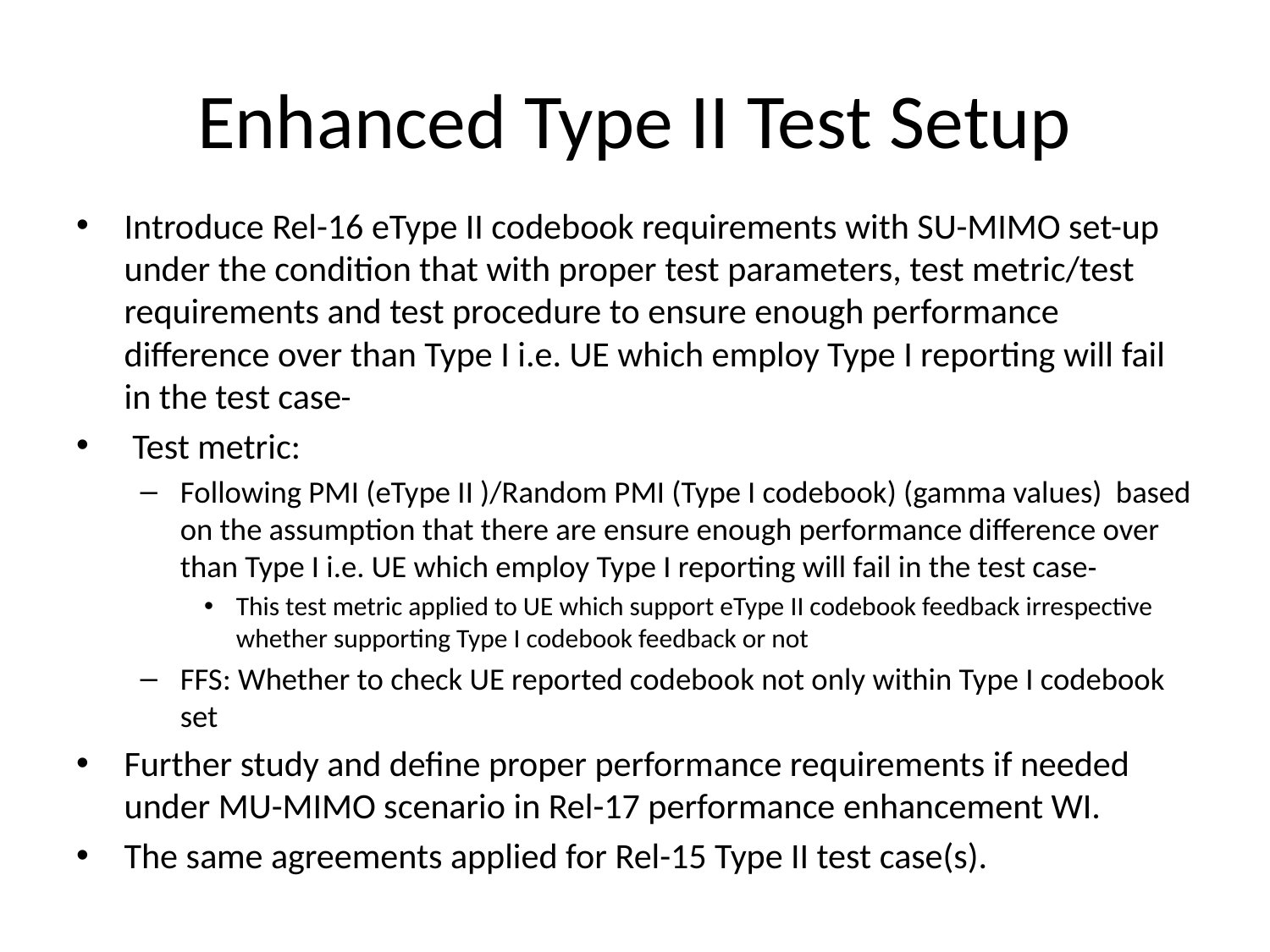

# Enhanced Type II Test Setup
Introduce Rel-16 eType II codebook requirements with SU-MIMO set-up under the condition that with proper test parameters, test metric/test requirements and test procedure to ensure enough performance difference over than Type I i.e. UE which employ Type I reporting will fail in the test case
 Test metric:
Following PMI (eType II )/Random PMI (Type I codebook) (gamma values)  based on the assumption that there are ensure enough performance difference over than Type I i.e. UE which employ Type I reporting will fail in the test case
This test metric applied to UE which support eType II codebook feedback irrespective whether supporting Type I codebook feedback or not
FFS: Whether to check UE reported codebook not only within Type I codebook set
Further study and define proper performance requirements if needed under MU-MIMO scenario in Rel-17 performance enhancement WI.
The same agreements applied for Rel-15 Type II test case(s).